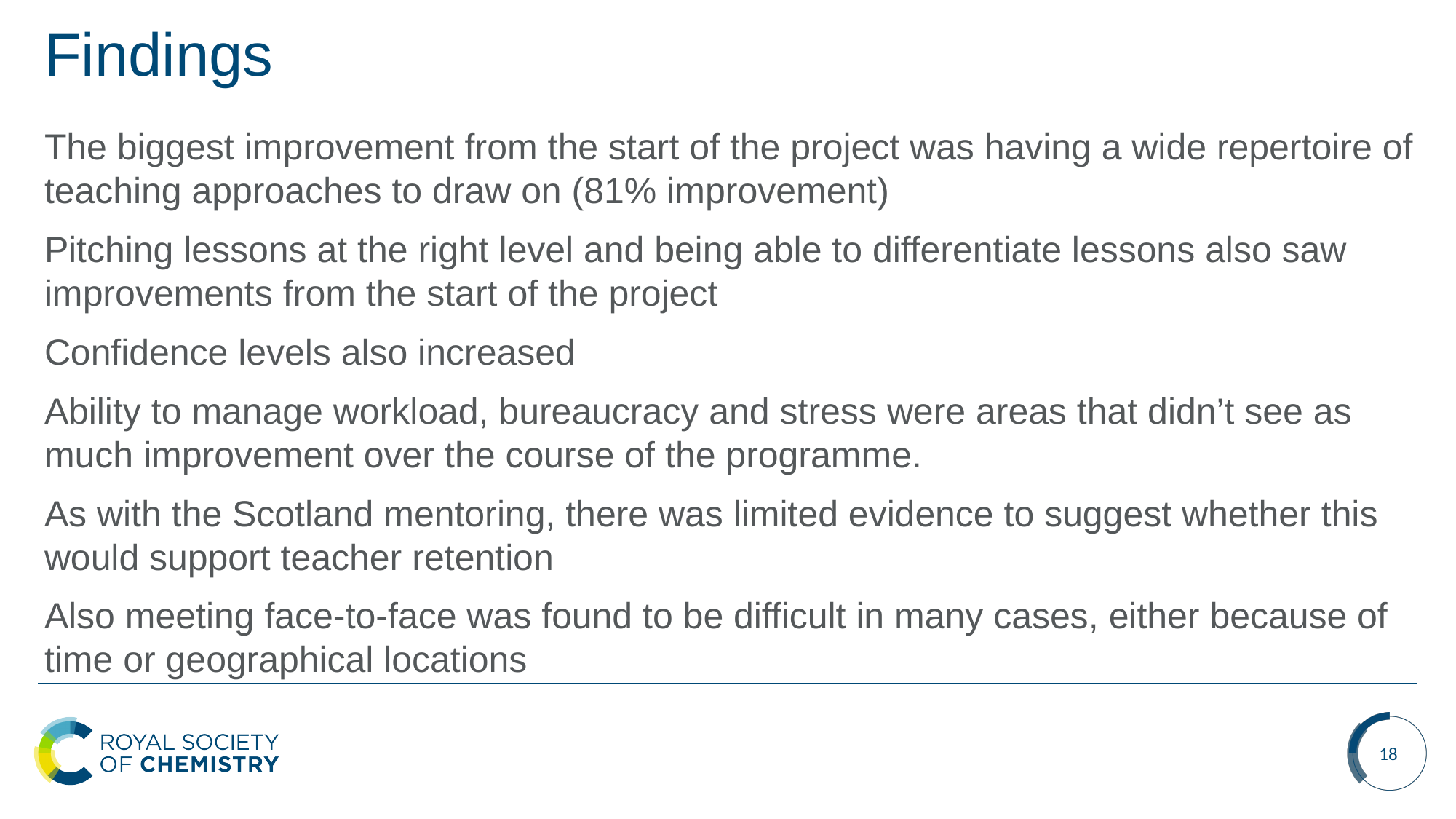

# Findings
The biggest improvement from the start of the project was having a wide repertoire of teaching approaches to draw on (81% improvement)
Pitching lessons at the right level and being able to differentiate lessons also saw improvements from the start of the project
Confidence levels also increased
Ability to manage workload, bureaucracy and stress were areas that didn’t see as much improvement over the course of the programme.
As with the Scotland mentoring, there was limited evidence to suggest whether this would support teacher retention
Also meeting face-to-face was found to be difficult in many cases, either because of time or geographical locations
18